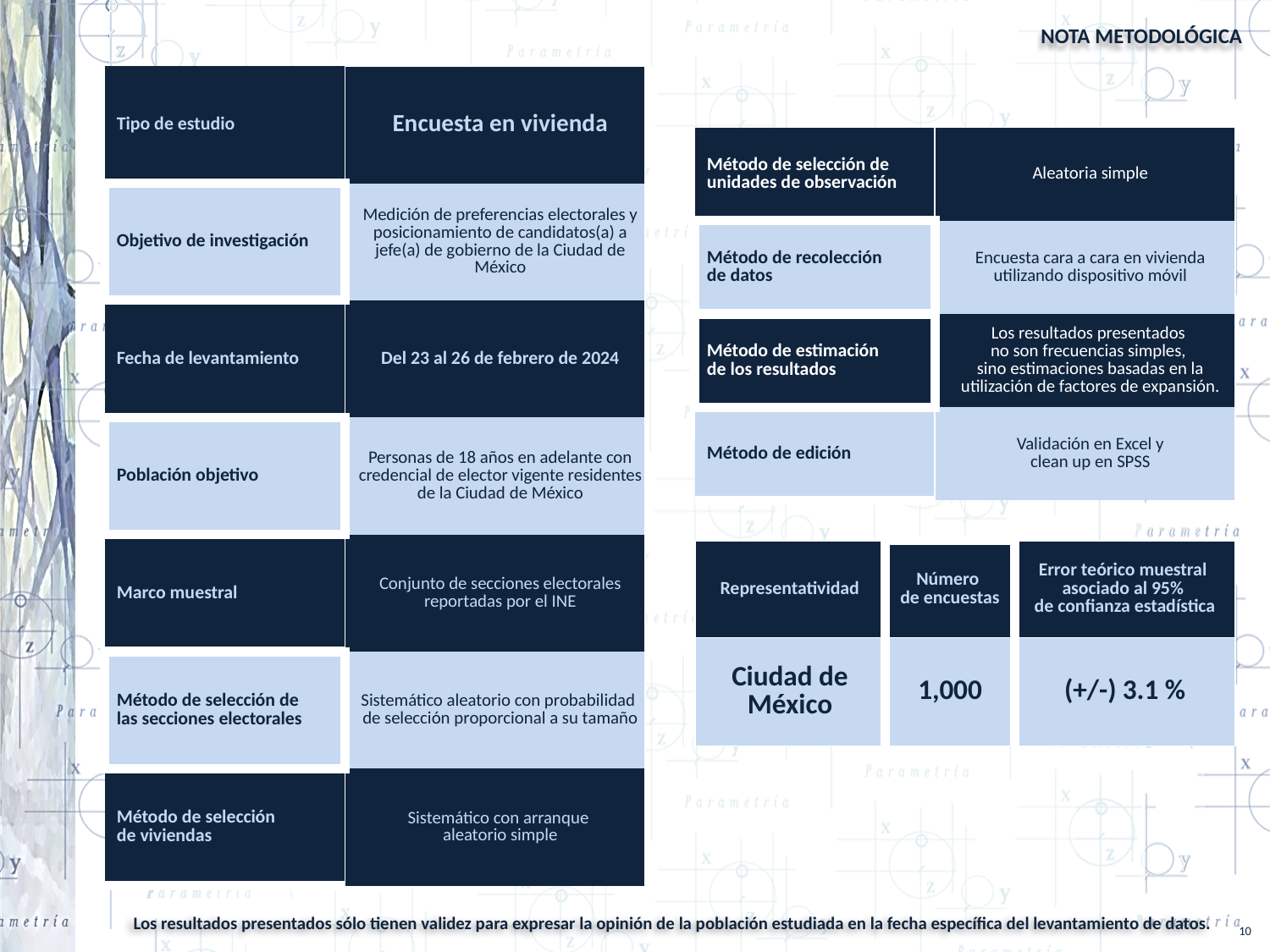

# NOTA METODOLÓGICA
| Tipo de estudio | Encuesta en vivienda |
| --- | --- |
| Objetivo de investigación | Medición de preferencias electorales y posicionamiento de candidatos(a) a jefe(a) de gobierno de la Ciudad de México |
| Fecha de levantamiento | Del 23 al 26 de febrero de 2024 |
| Población objetivo | Personas de 18 años en adelante con credencial de elector vigente residentes de la Ciudad de México |
| Marco muestral | Conjunto de secciones electorales reportadas por el INE |
| Método de selección de las secciones electorales | Sistemático aleatorio con probabilidad de selección proporcional a su tamaño |
| Método de selección de viviendas | Sistemático con arranque aleatorio simple |
| Método de selección de unidades de observación | Aleatoria simple |
| --- | --- |
| Método de recolección de datos | Encuesta cara a cara en vivienda utilizando dispositivo móvil |
| Método de estimación de los resultados | Los resultados presentados no son frecuencias simples, sino estimaciones basadas en la utilización de factores de expansión. |
| Método de edición | Validación en Excel y clean up en SPSS |
| Representatividad | Número de encuestas | Error teórico muestral asociado al 95% de confianza estadística |
| --- | --- | --- |
| Ciudad de México | 1,000 | (+/-) 3.1 % |
10
Los resultados presentados sólo tienen validez para expresar la opinión de la población estudiada en la fecha específica del levantamiento de datos.